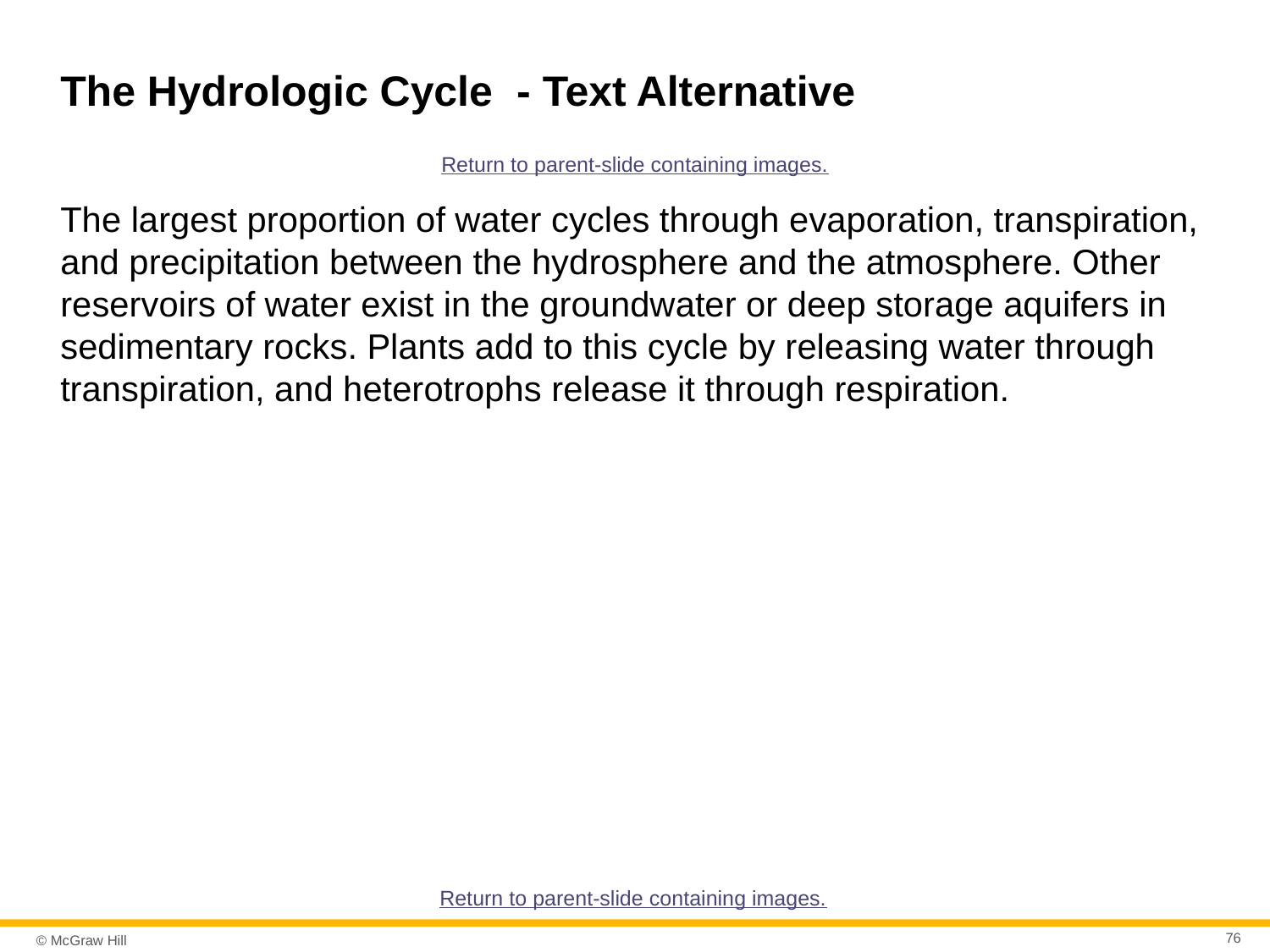

# The Hydrologic Cycle  - Text Alternative
Return to parent-slide containing images.
The largest proportion of water cycles through evaporation, transpiration, and precipitation between the hydrosphere and the atmosphere. Other reservoirs of water exist in the groundwater or deep storage aquifers in sedimentary rocks. Plants add to this cycle by releasing water through transpiration, and heterotrophs release it through respiration.
Return to parent-slide containing images.